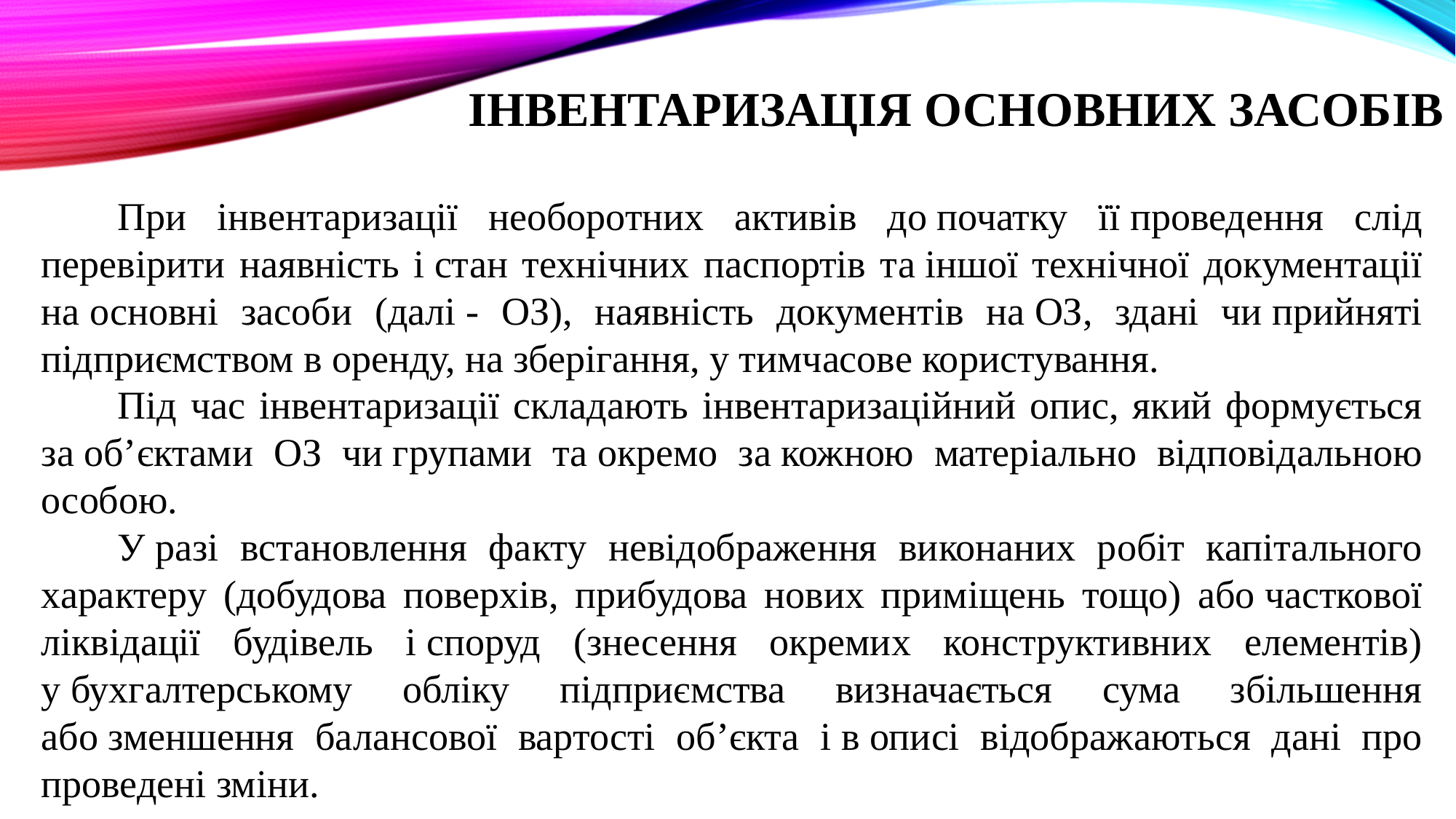

# Інвентаризація основних засобів
При інвентаризації необоротних активів до початку її проведення слід перевірити наявність і стан технічних паспортів та іншої технічної документації на основні засоби (далі - ОЗ), наявність документів на ОЗ, здані чи прийняті підприємством в оренду, на зберігання, у тимчасове користування.
Під час інвентаризації складають інвентаризаційний опис, який формується за об’єктами ОЗ чи групами та окремо за кожною матеріально відповідальною особою.
У разі встановлення факту невідображення виконаних робіт капітального характеру (добудова поверхів, прибудова нових приміщень тощо) або часткової ліквідації будівель і споруд (знесення окремих конструктивних елементів) у бухгалтерському обліку підприємства визначається сума збільшення або зменшення балансової вартості об’єкта і в описі відображаються дані про проведені зміни.